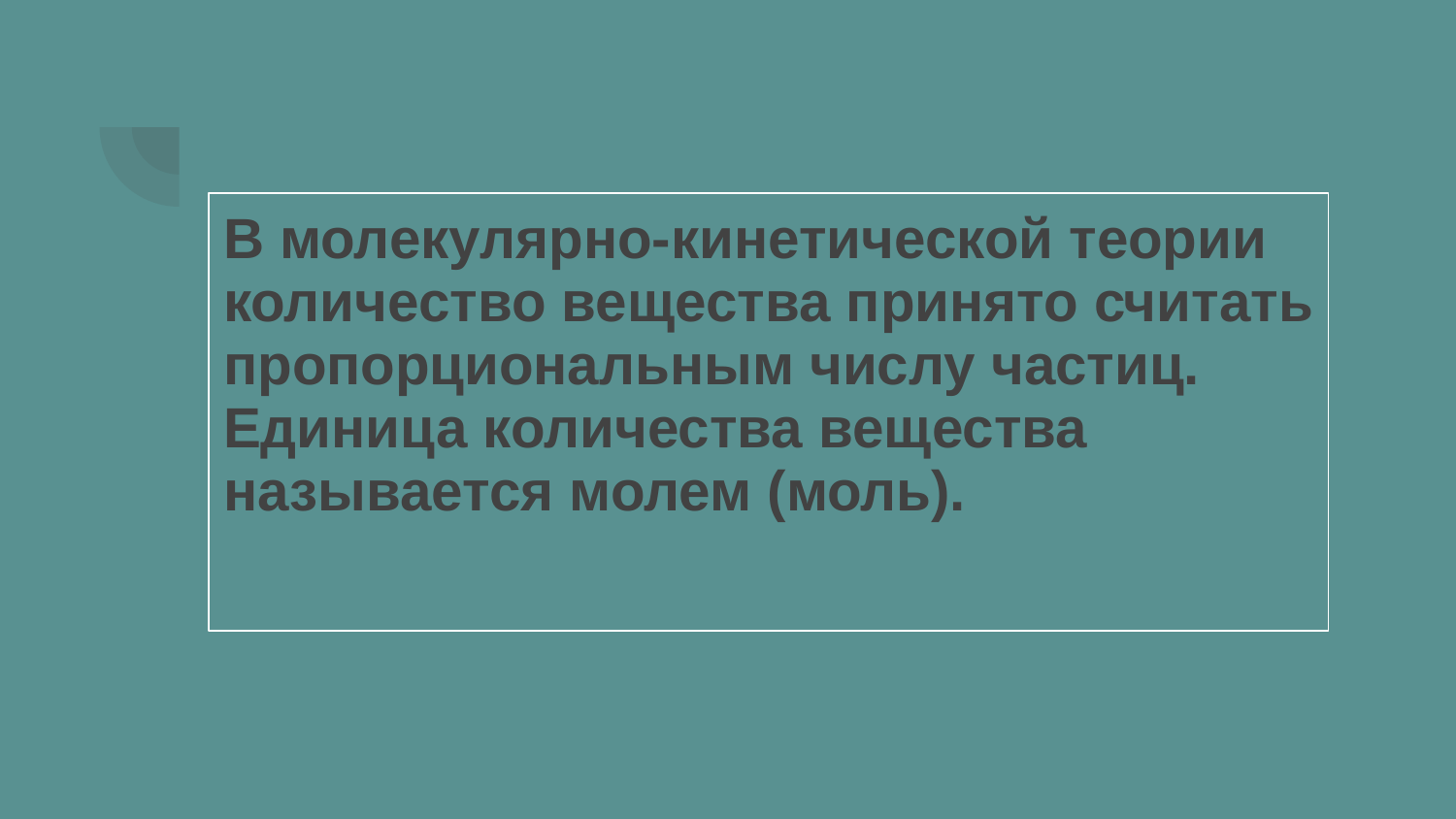

# В молекулярно-кинетической теории количество вещества принято считать пропорциональным числу частиц. Единица количества вещества называется молем (моль).